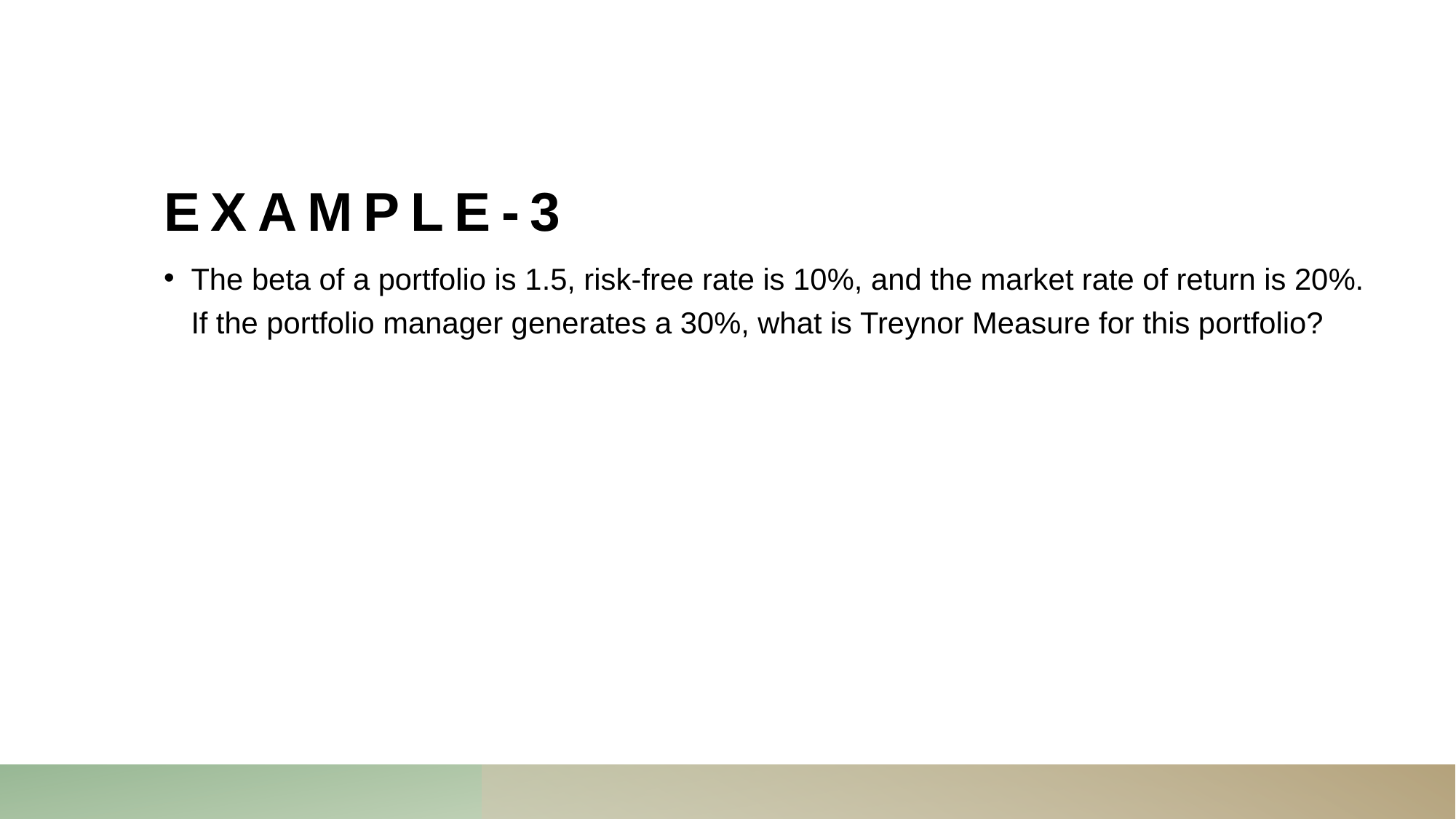

# Example-3
The beta of a portfolio is 1.5, risk-free rate is 10%, and the market rate of return is 20%. If the portfolio manager generates a 30%, what is Treynor Measure for this portfolio?